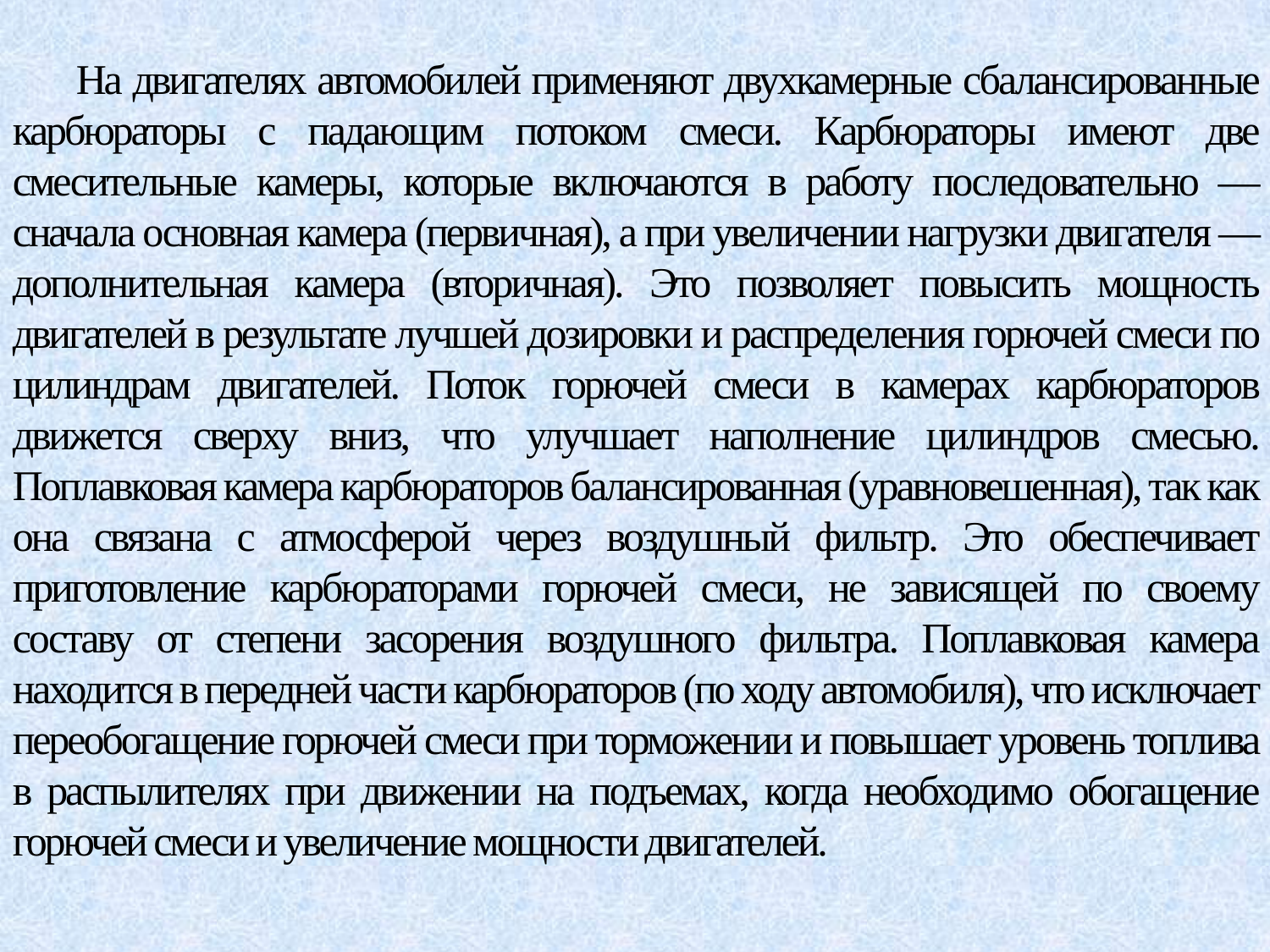

На двигателях автомобилей применяют двухкамерные сбалансированные карбюраторы с падающим потоком смеси. Карбюраторы имеют две смесительные камеры, которые включаются в работу последовательно — сначала основная камера (первичная), а при увеличении нагрузки двигателя — дополнительная камера (вторичная). Это позволяет повысить мощность двигателей в результате лучшей дозировки и распределения горючей смеси по цилиндрам двигателей. Поток горючей смеси в камерах карбюраторов движется сверху вниз, что улучшает наполнение цилиндров смесью. Поплавковая камера карбюраторов балансированная (уравновешенная), так как она связана с атмосферой через воздушный фильтр. Это обеспечивает приготовление карбюраторами горючей смеси, не зависящей по своему составу от степени засорения воздушного фильтра. Поплавковая камера находится в передней части карбюраторов (по ходу автомобиля), что исключает переобогащение горючей смеси при торможении и повышает уровень топлива в распылителях при движении на подъемах, когда необходимо обогащение горючей смеси и увеличение мощности двигателей.